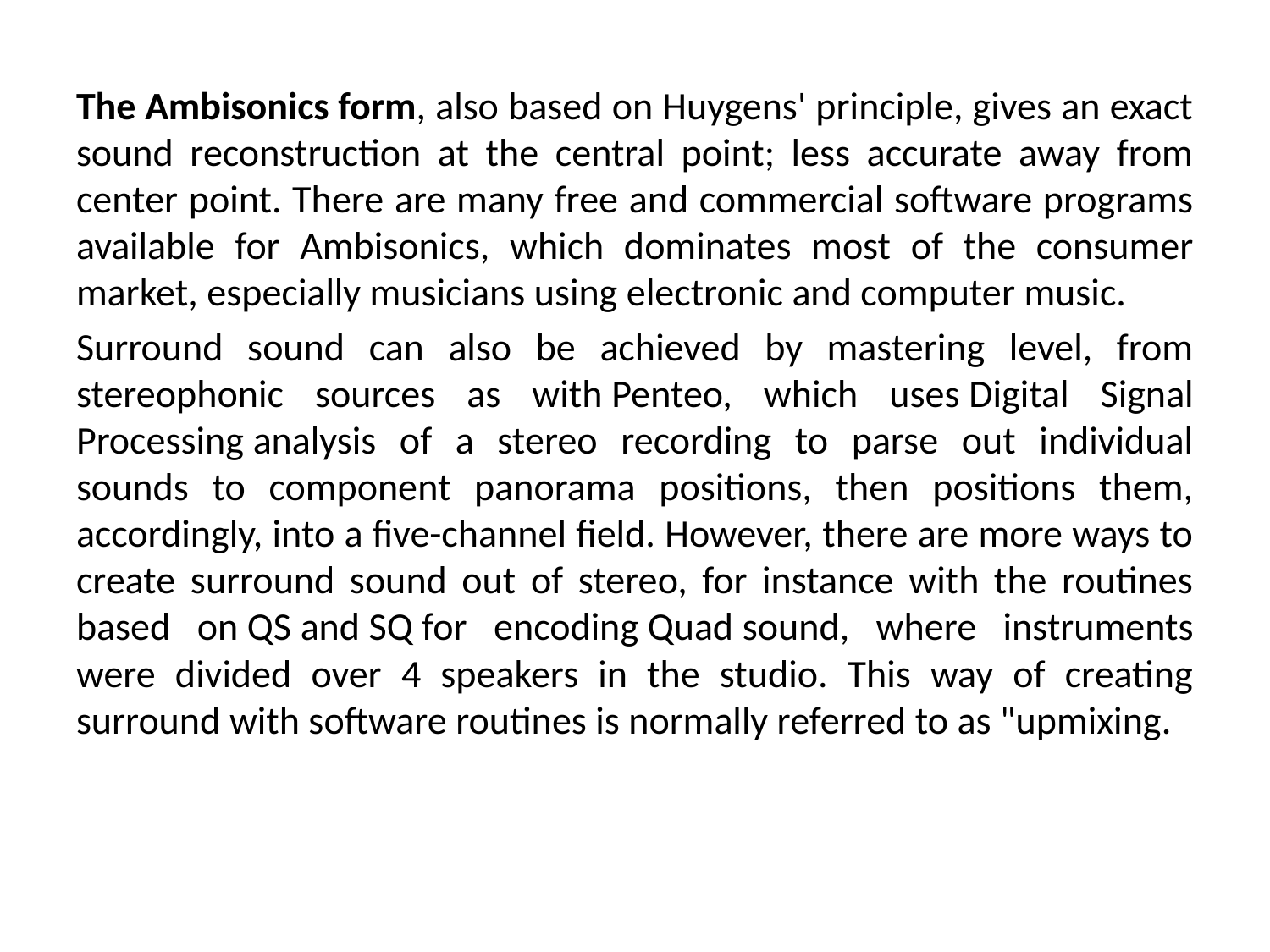

The Ambisonics form, also based on Huygens' principle, gives an exact sound reconstruction at the central point; less accurate away from center point. There are many free and commercial software programs available for Ambisonics, which dominates most of the consumer market, especially musicians using electronic and computer music.
Surround sound can also be achieved by mastering level, from stereophonic sources as with Penteo, which uses Digital Signal Processing analysis of a stereo recording to parse out individual sounds to component panorama positions, then positions them, accordingly, into a five-channel field. However, there are more ways to create surround sound out of stereo, for instance with the routines based on QS and SQ for encoding Quad sound, where instruments were divided over 4 speakers in the studio. This way of creating surround with software routines is normally referred to as "upmixing.